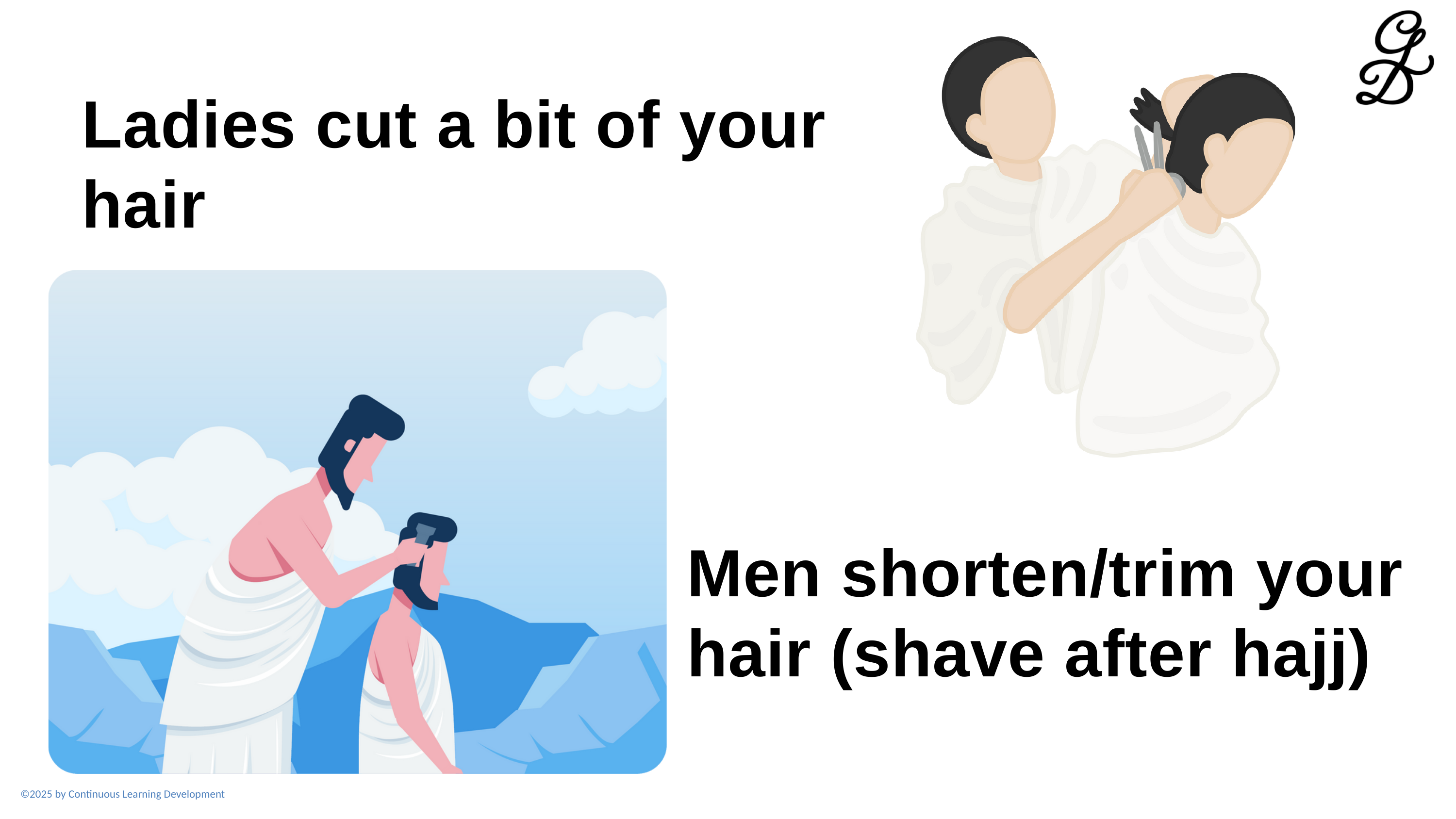

Ladies cut a bit of your hair

Men shorten/trim your hair (shave after hajj)
©2025 by Continuous Learning Development